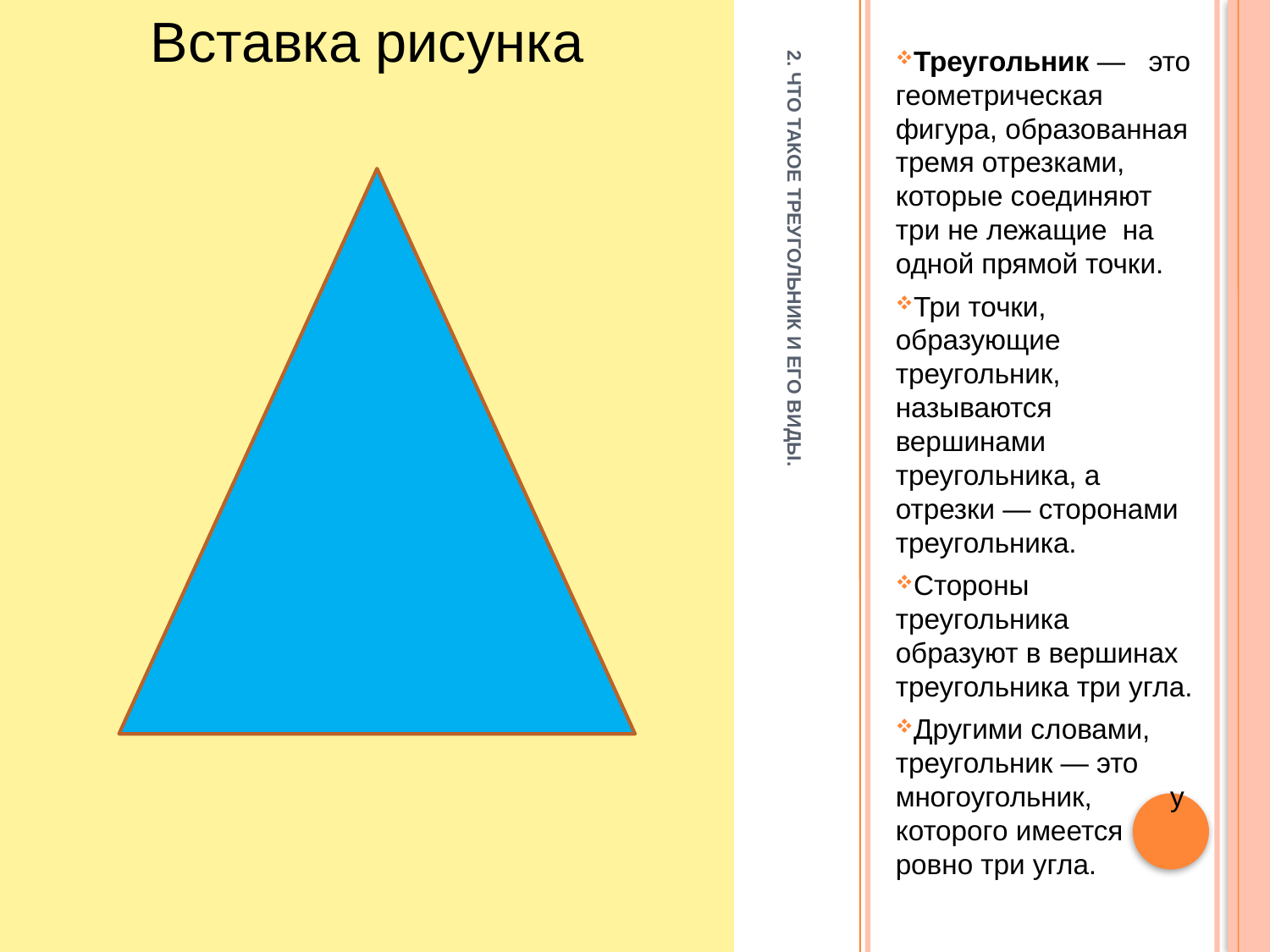

Треугольник —   это геометрическая фигура, образованная тремя отрезками, которые соединяют три не лежащие  на одной прямой точки.
Три точки, образующие треугольник, называются вершинами треугольника, а отрезки — сторонами треугольника.
Стороны треугольника образуют в вершинах треугольника три угла.
Другими словами, треугольник — это многоугольник,          у которого имеется ровно три угла.

# 2. Что такое треугольник и его виды.